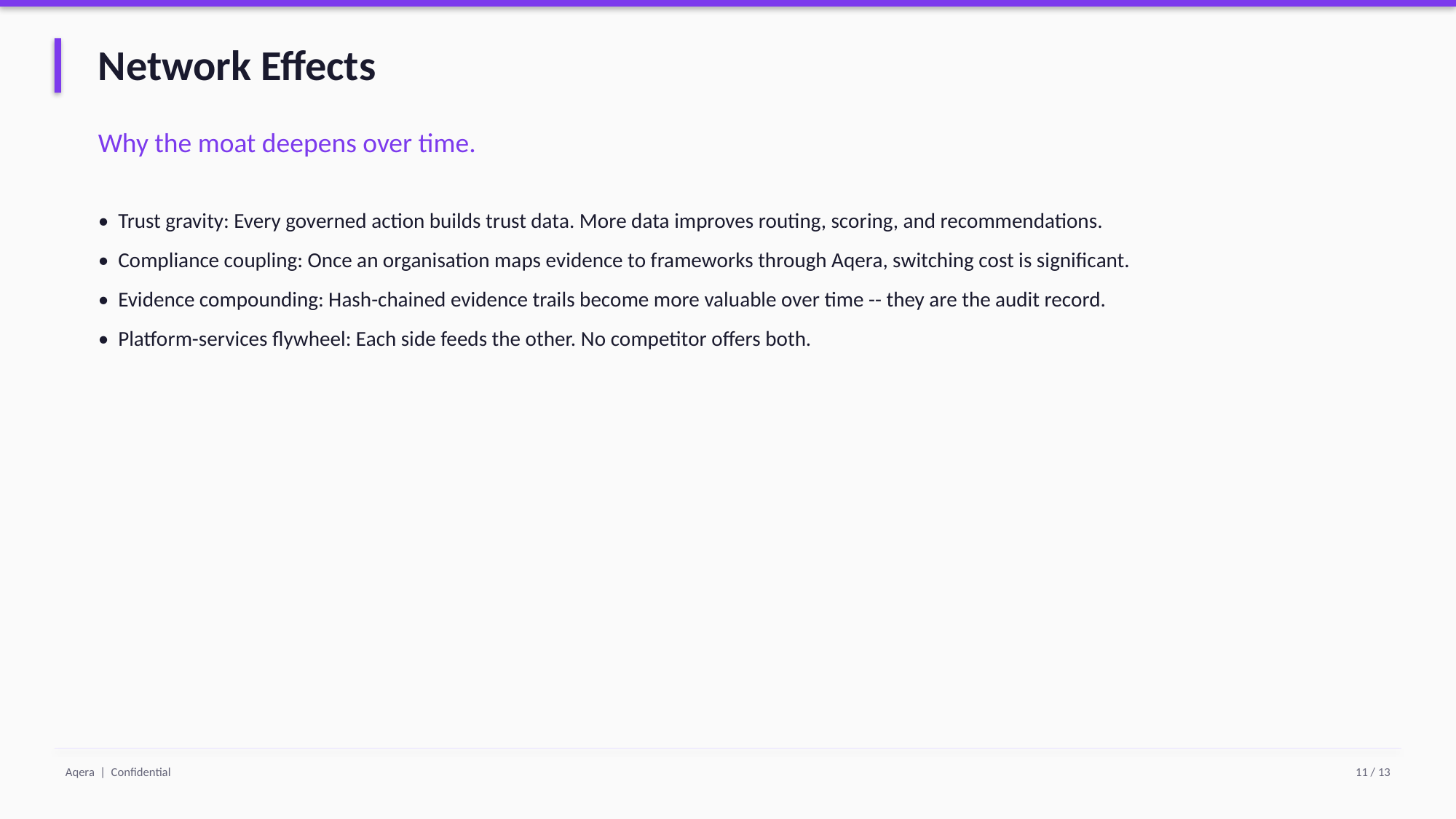

Network Effects

Why the moat deepens over time.
•  Trust gravity: Every governed action builds trust data. More data improves routing, scoring, and recommendations.
•  Compliance coupling: Once an organisation maps evidence to frameworks through Aqera, switching cost is significant.
•  Evidence compounding: Hash-chained evidence trails become more valuable over time -- they are the audit record.
•  Platform-services flywheel: Each side feeds the other. No competitor offers both.

Aqera  |  Confidential
11 / 13